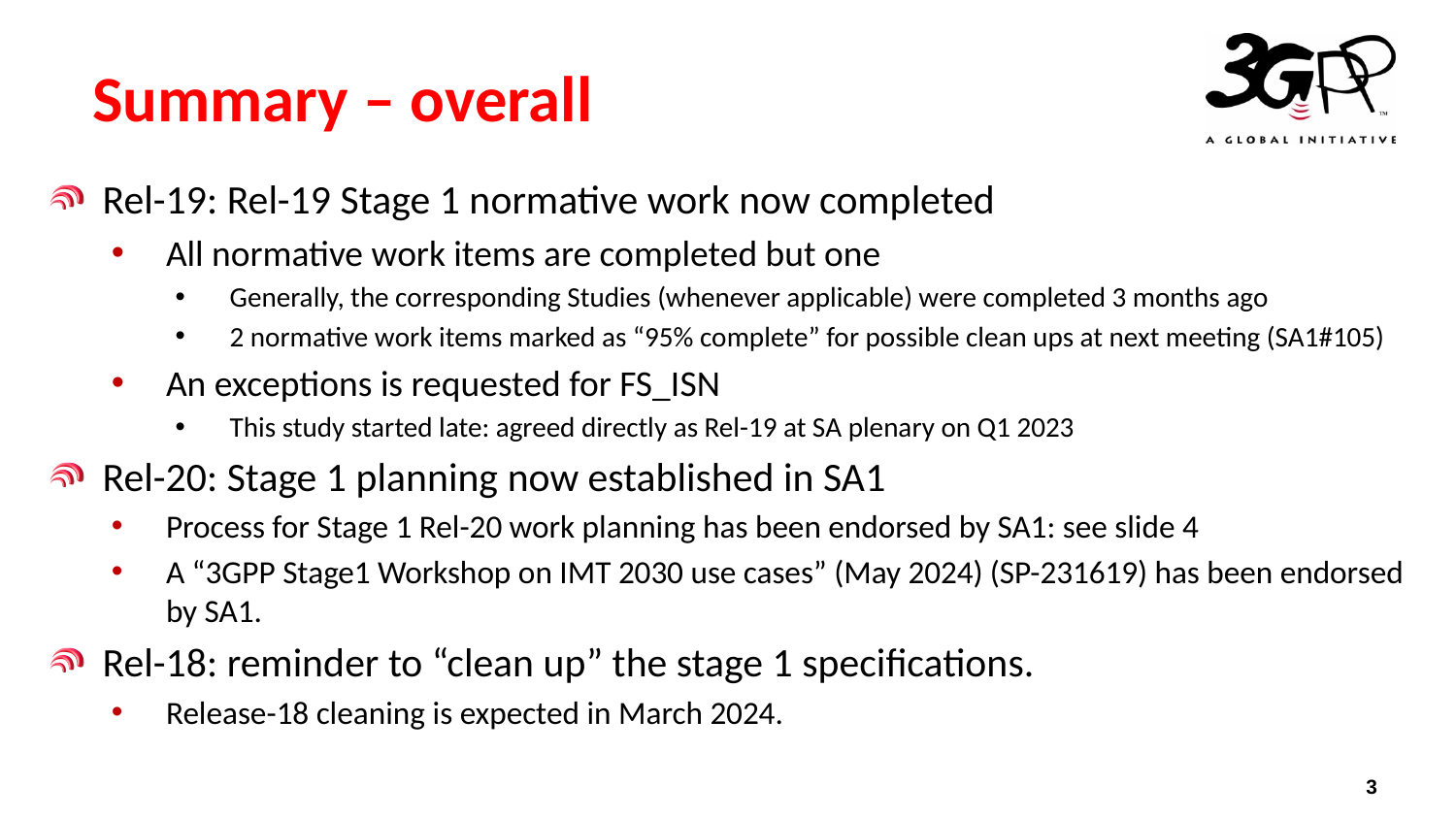

# Summary – overall
Rel-19: Rel-19 Stage 1 normative work now completed
All normative work items are completed but one
Generally, the corresponding Studies (whenever applicable) were completed 3 months ago
2 normative work items marked as “95% complete” for possible clean ups at next meeting (SA1#105)
An exceptions is requested for FS_ISN
This study started late: agreed directly as Rel-19 at SA plenary on Q1 2023
Rel-20: Stage 1 planning now established in SA1
Process for Stage 1 Rel-20 work planning has been endorsed by SA1: see slide 4
A “3GPP Stage1 Workshop on IMT 2030 use cases” (May 2024) (SP-231619) has been endorsed by SA1.
Rel-18: reminder to “clean up” the stage 1 specifications.
Release-18 cleaning is expected in March 2024.